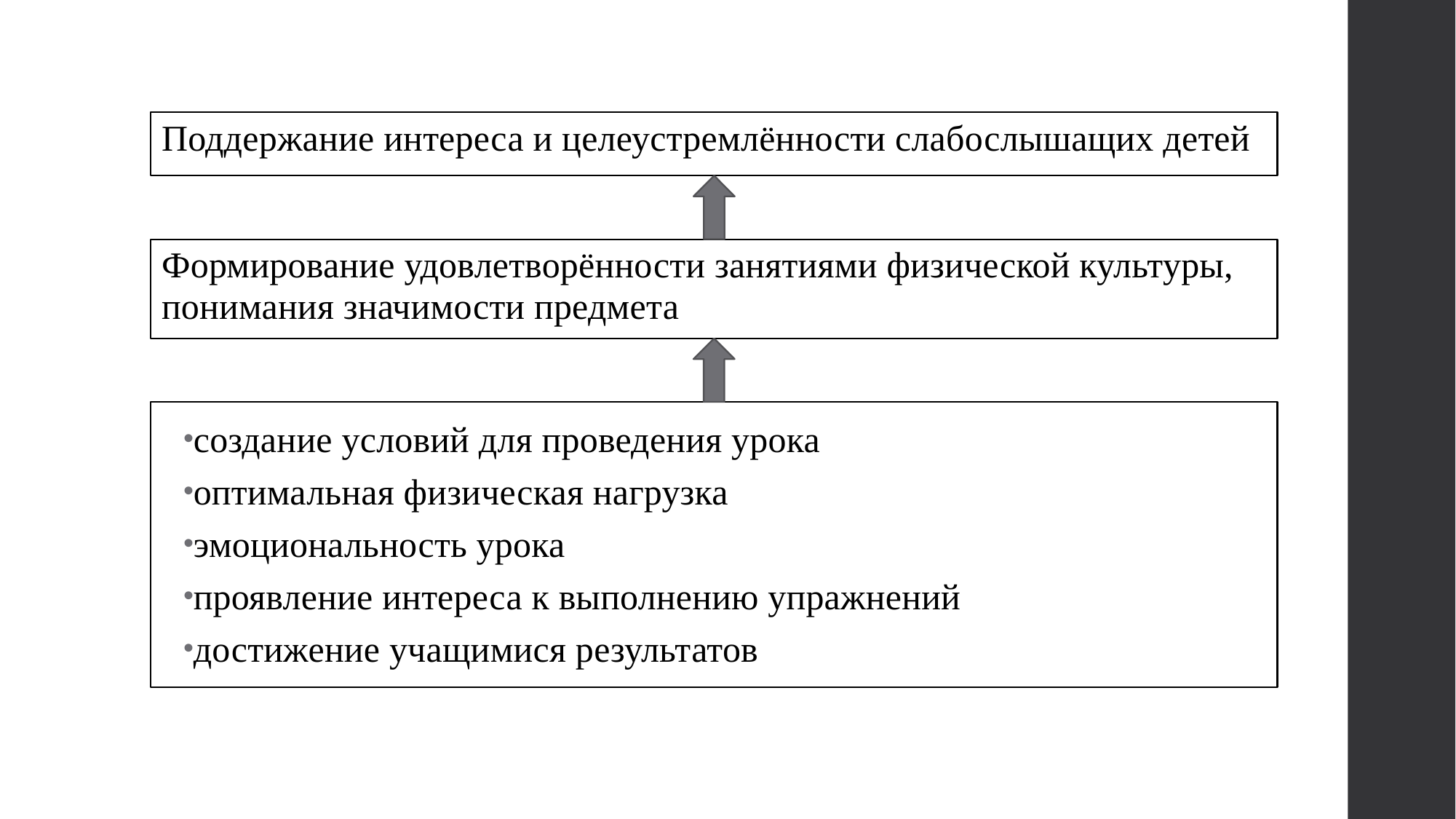

Поддержание интереса и целеустремлённости слабослышащих детей

Формирование удовлетворённости занятиями физической культуры, понимания значимости предмета

создание условий для проведения урока
оптимальная физическая нагрузка
эмоциональность урока
проявление интереса к выполнению упражнений
достижение учащимися результатов